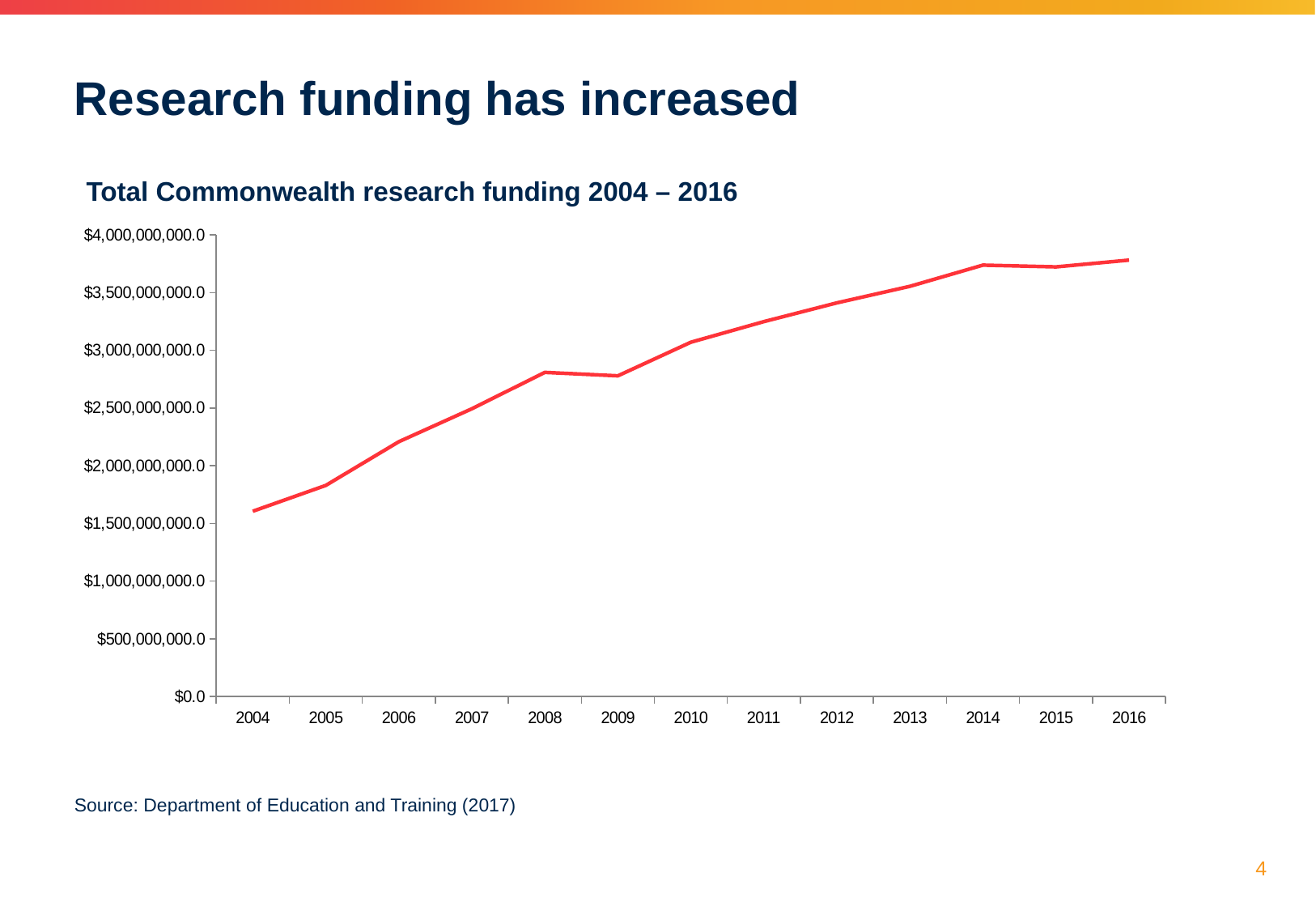

# Research funding has increased
Total Commonwealth research funding 2004 – 2016

### Chart

| Category | Total |
|---|---|
| 2004 | 1604481646.7670999 |
| 2005 | 1828384535.0 |
| 2006 | 2207186444.997705 |
| 2007 | 2492668111.655 |
| 2008 | 2807926516.276364 |
| 2009 | 2778231536.0 |
| 2010 | 3069554993.6799006 |
| 2011 | 3248065727.7599998 |
| 2012 | 3410265627.601775 |
| 2013 | 3553540671.3743696 |
| 2014 | 3737321461.9301 |
| 2015 | 3721937277.7091446 |
| 2016 | 3780825042.0 |
Source: Department of Education and Training (2017)